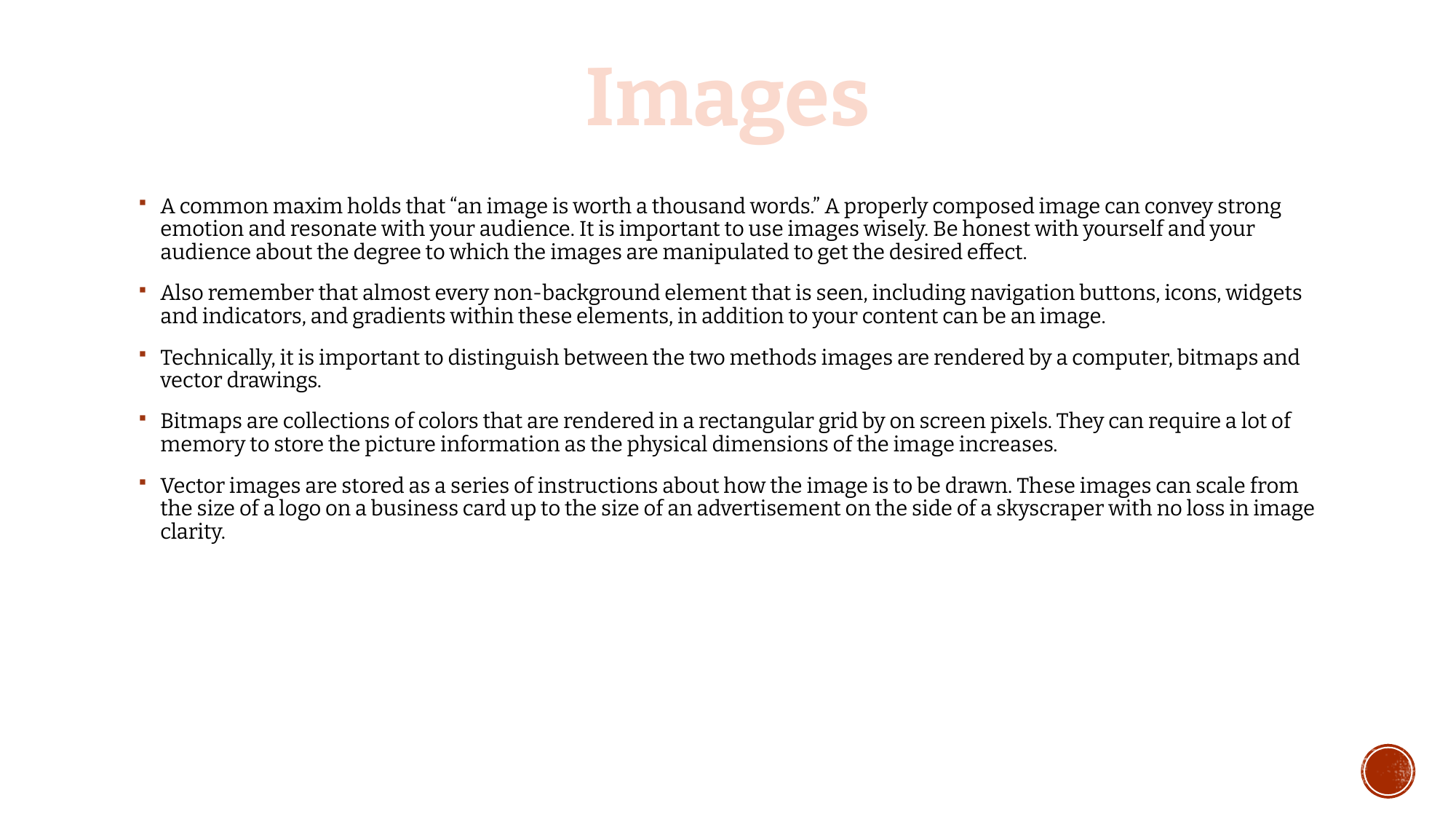

Images
A common maxim holds that “an image is worth a thousand words.” A properly composed image can convey strong emotion and resonate with your audience. It is important to use images wisely. Be honest with yourself and your audience about the degree to which the images are manipulated to get the desired effect.
Also remember that almost every non-background element that is seen, including navigation buttons, icons, widgets and indicators, and gradients within these elements, in addition to your content can be an image.
Technically, it is important to distinguish between the two methods images are rendered by a computer, bitmaps and vector drawings.
Bitmaps are collections of colors that are rendered in a rectangular grid by on screen pixels. They can require a lot of memory to store the picture information as the physical dimensions of the image increases.
Vector images are stored as a series of instructions about how the image is to be drawn. These images can scale from the size of a logo on a business card up to the size of an advertisement on the side of a skyscraper with no loss in image clarity.